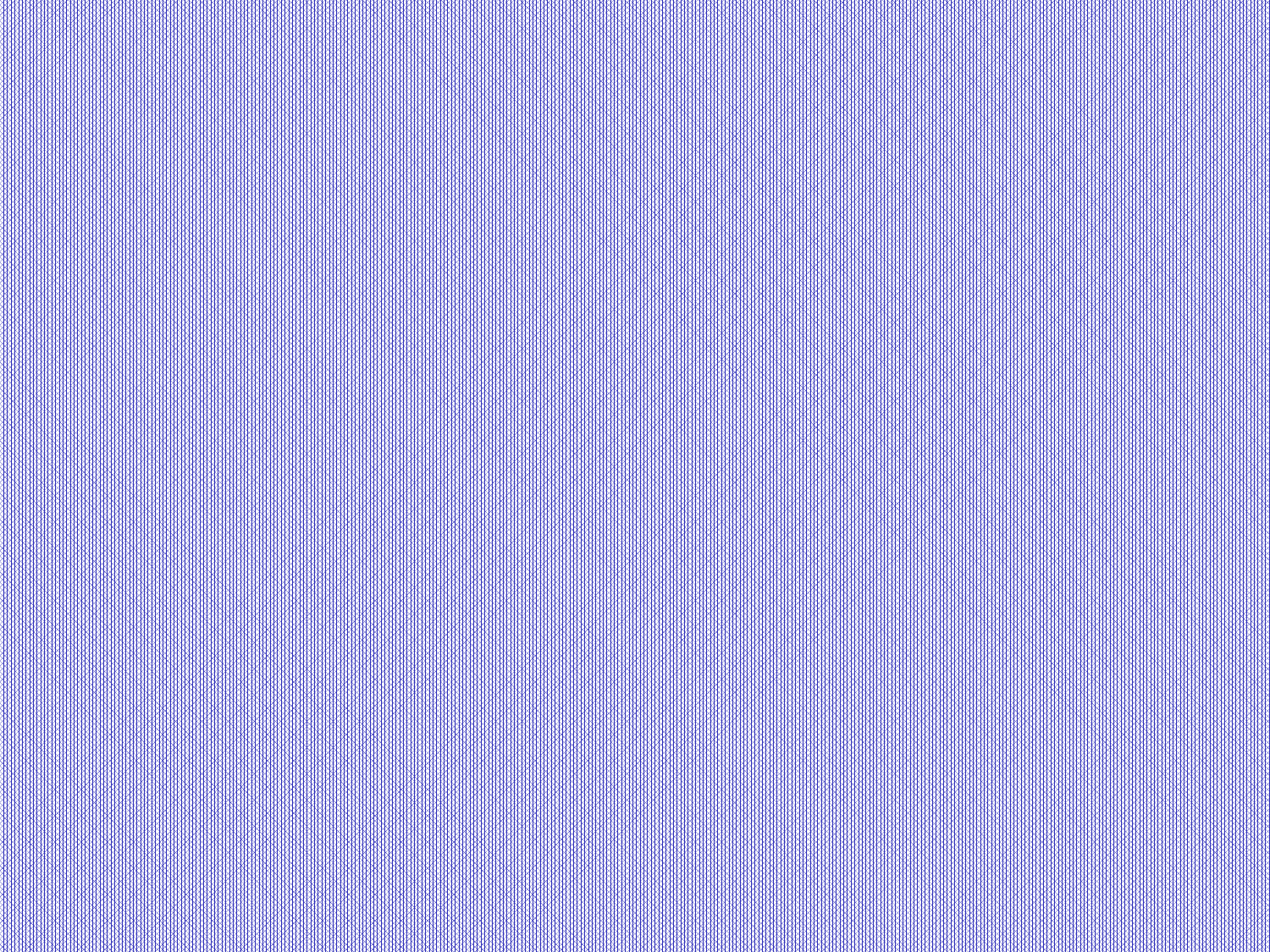

The number of
 nucleotides in an mRNA molecule which
codes for a polypeptide that is
120 amino acids long